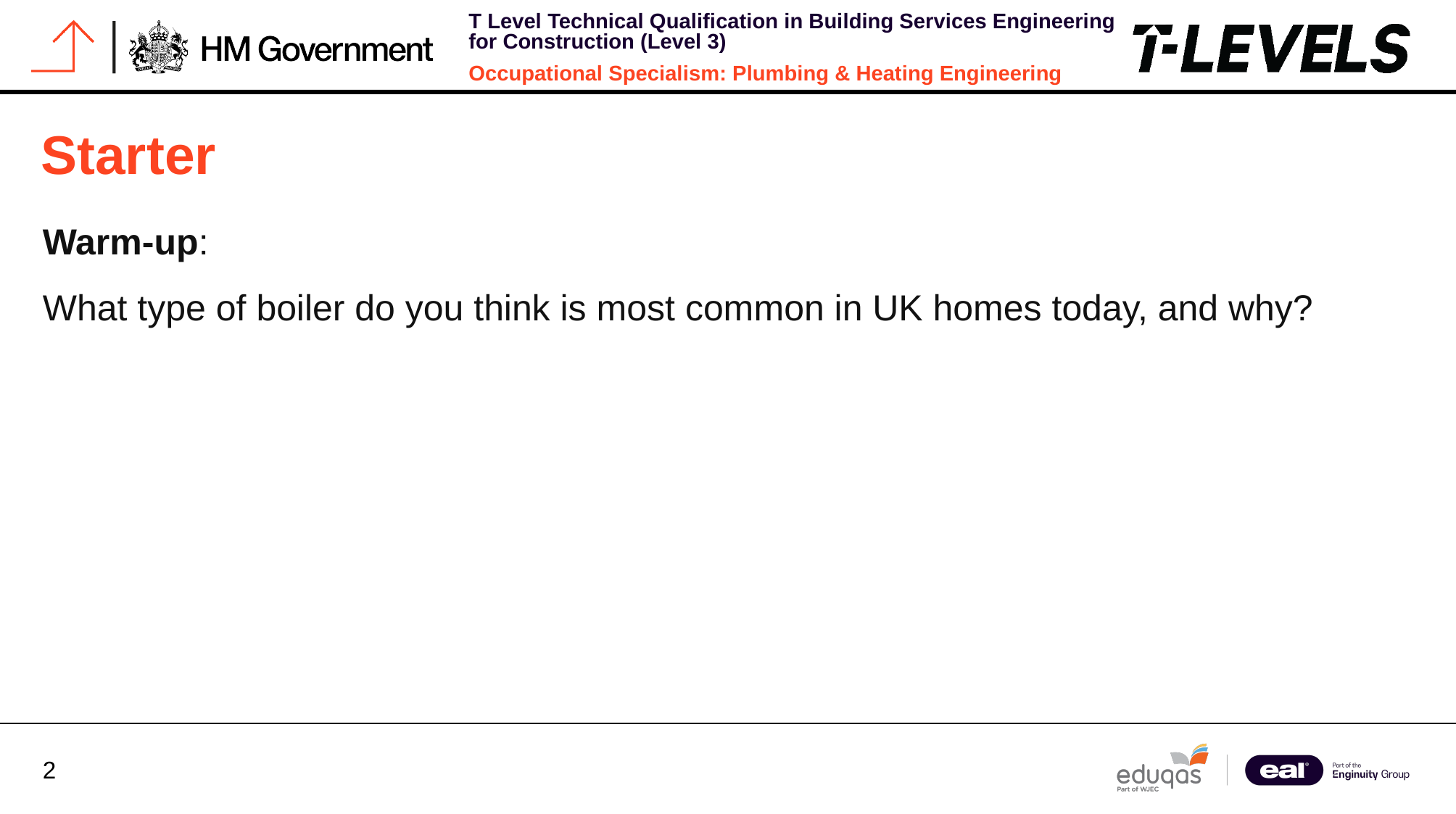

# Starter
Warm-up:
What type of boiler do you think is most common in UK homes today, and why?